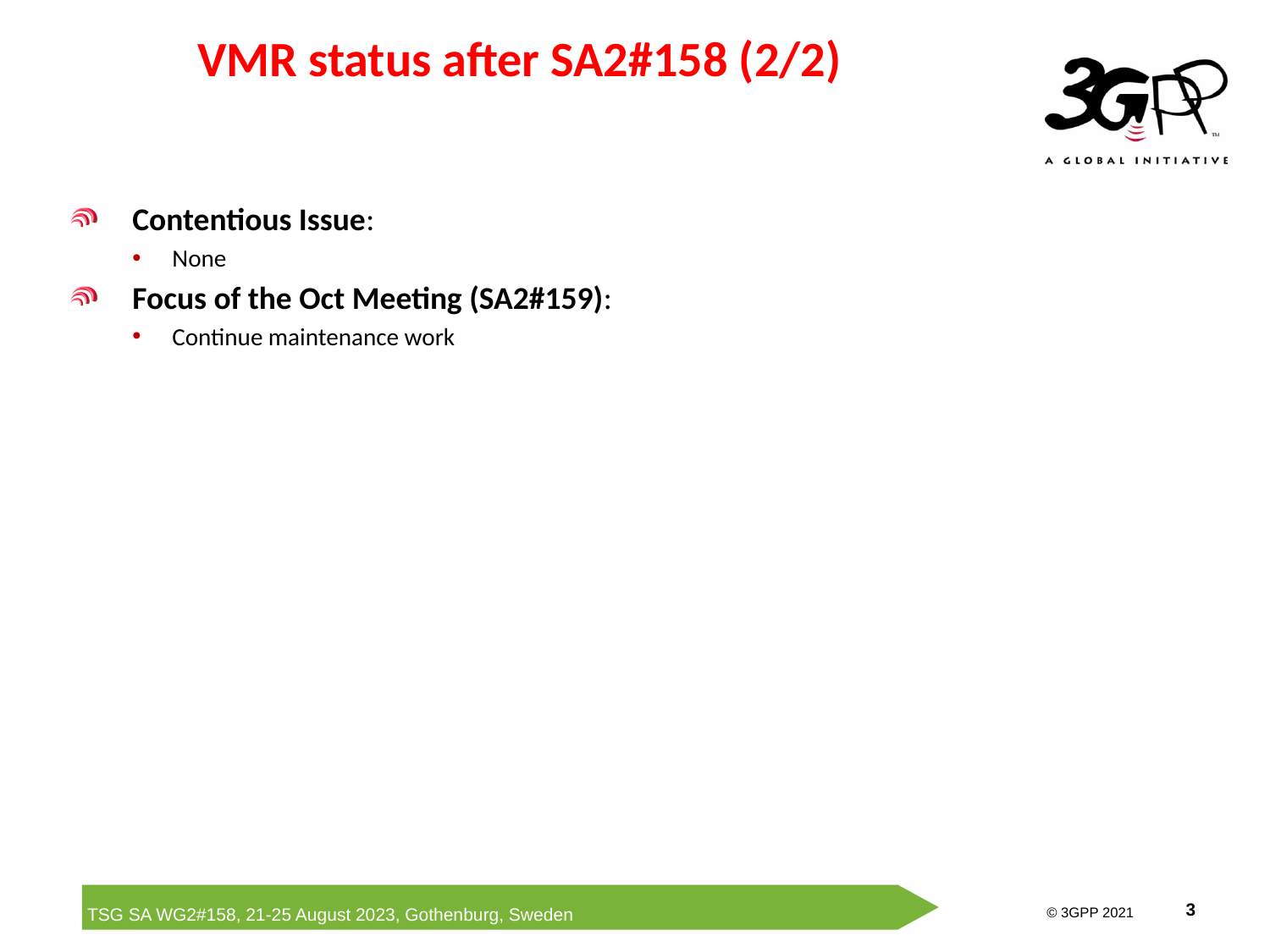

# VMR status after SA2#158 (2/2)
Contentious Issue:
None
Focus of the Oct Meeting (SA2#159):
Continue maintenance work